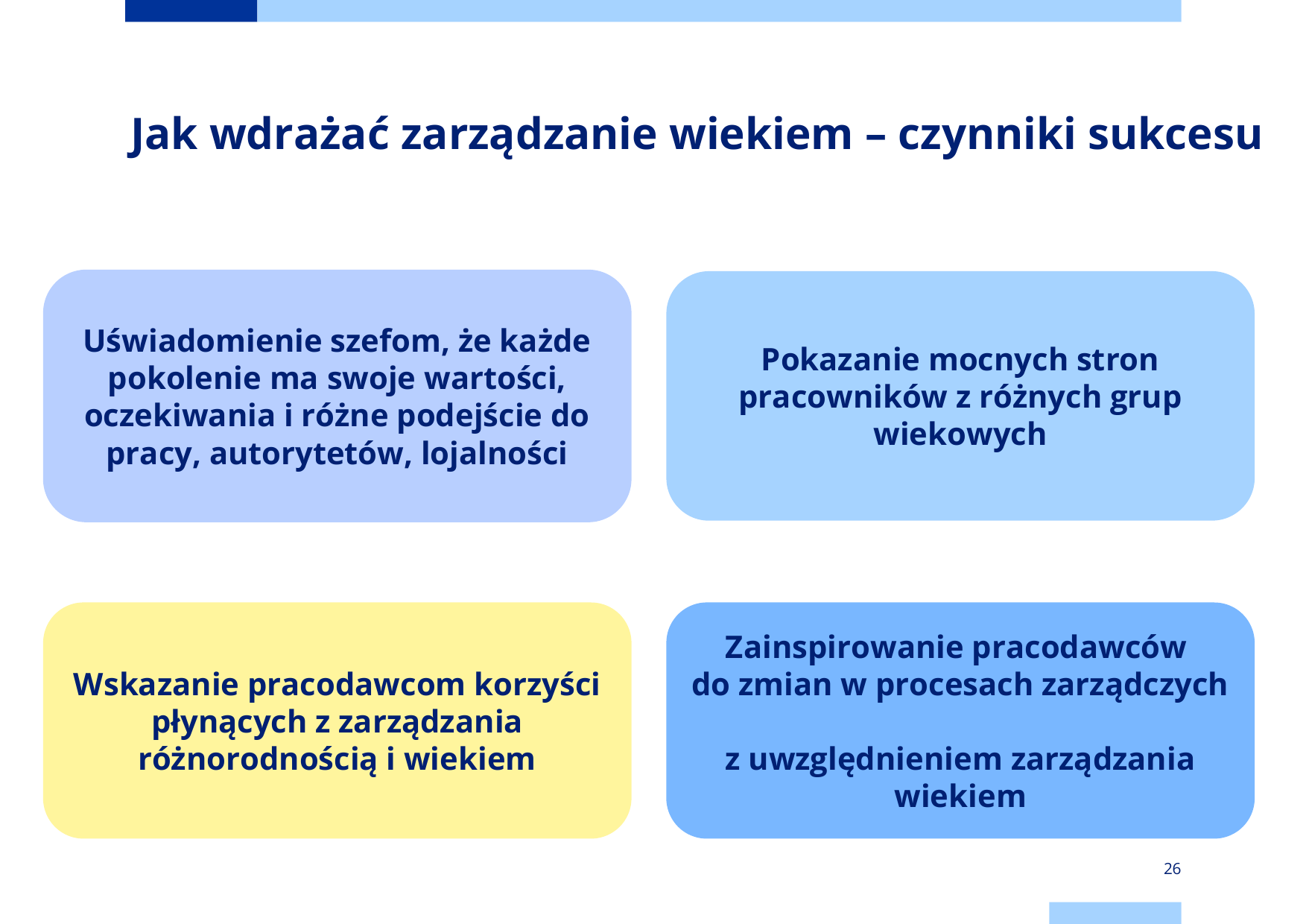

# Jak wdrażać zarządzanie wiekiem – czynniki sukcesu
Uświadomienie szefom, że każde pokolenie ma swoje wartości, oczekiwania i różne podejście do pracy, autorytetów, lojalności
Pokazanie mocnych stron pracowników z różnych grup wiekowych
Wskazanie pracodawcom korzyści płynących z zarządzania różnorodnością i wiekiem
Zainspirowanie pracodawców
do zmian w procesach zarządczych
z uwzględnieniem zarządzania wiekiem
26